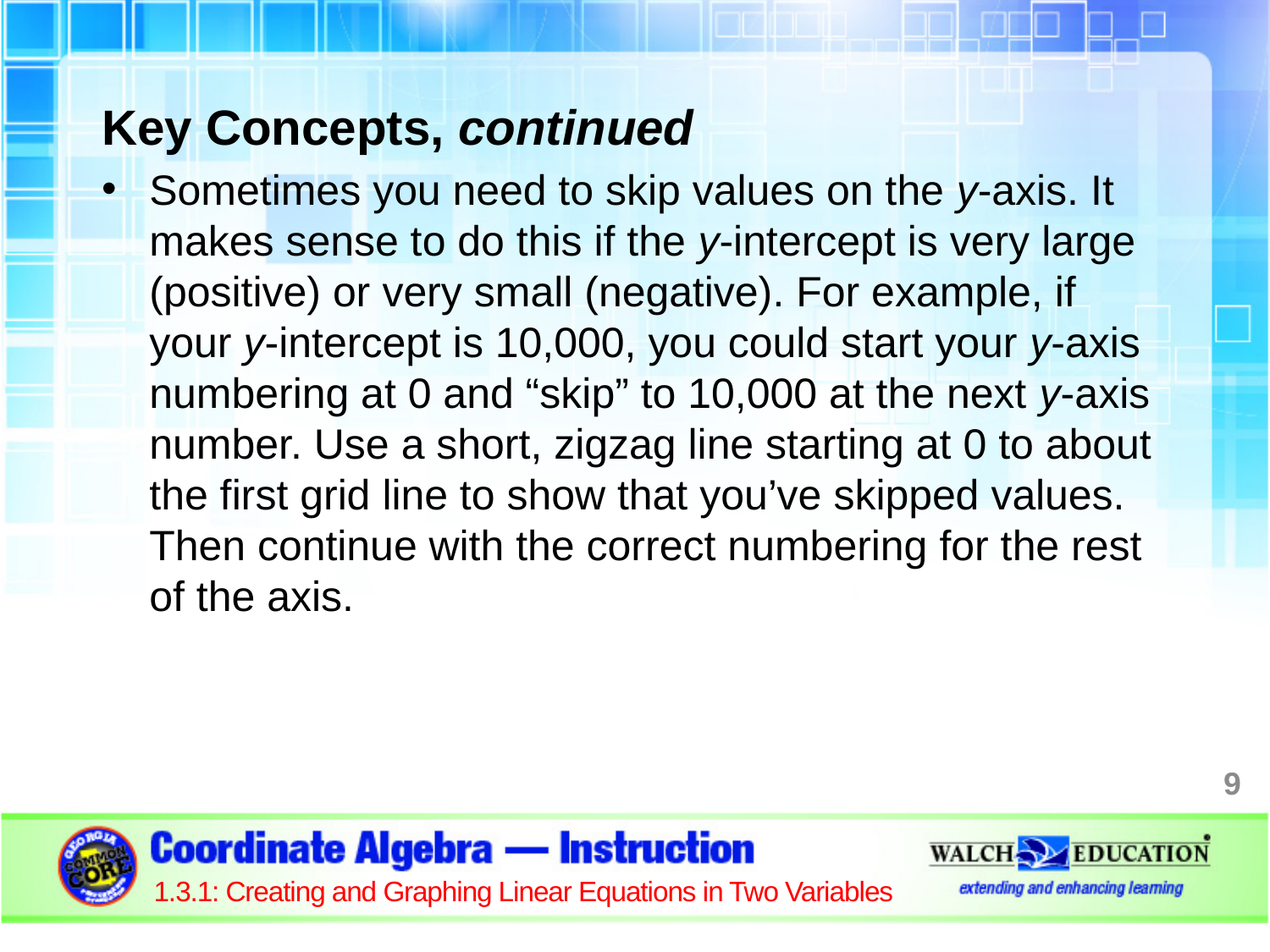

Key Concepts, continued
Sometimes you need to skip values on the y-axis. It makes sense to do this if the y-intercept is very large (positive) or very small (negative). For example, if your y-intercept is 10,000, you could start your y-axis numbering at 0 and “skip” to 10,000 at the next y-axis number. Use a short, zigzag line starting at 0 to about the first grid line to show that you’ve skipped values. Then continue with the correct numbering for the rest of the axis.
9
1.3.1: Creating and Graphing Linear Equations in Two Variables